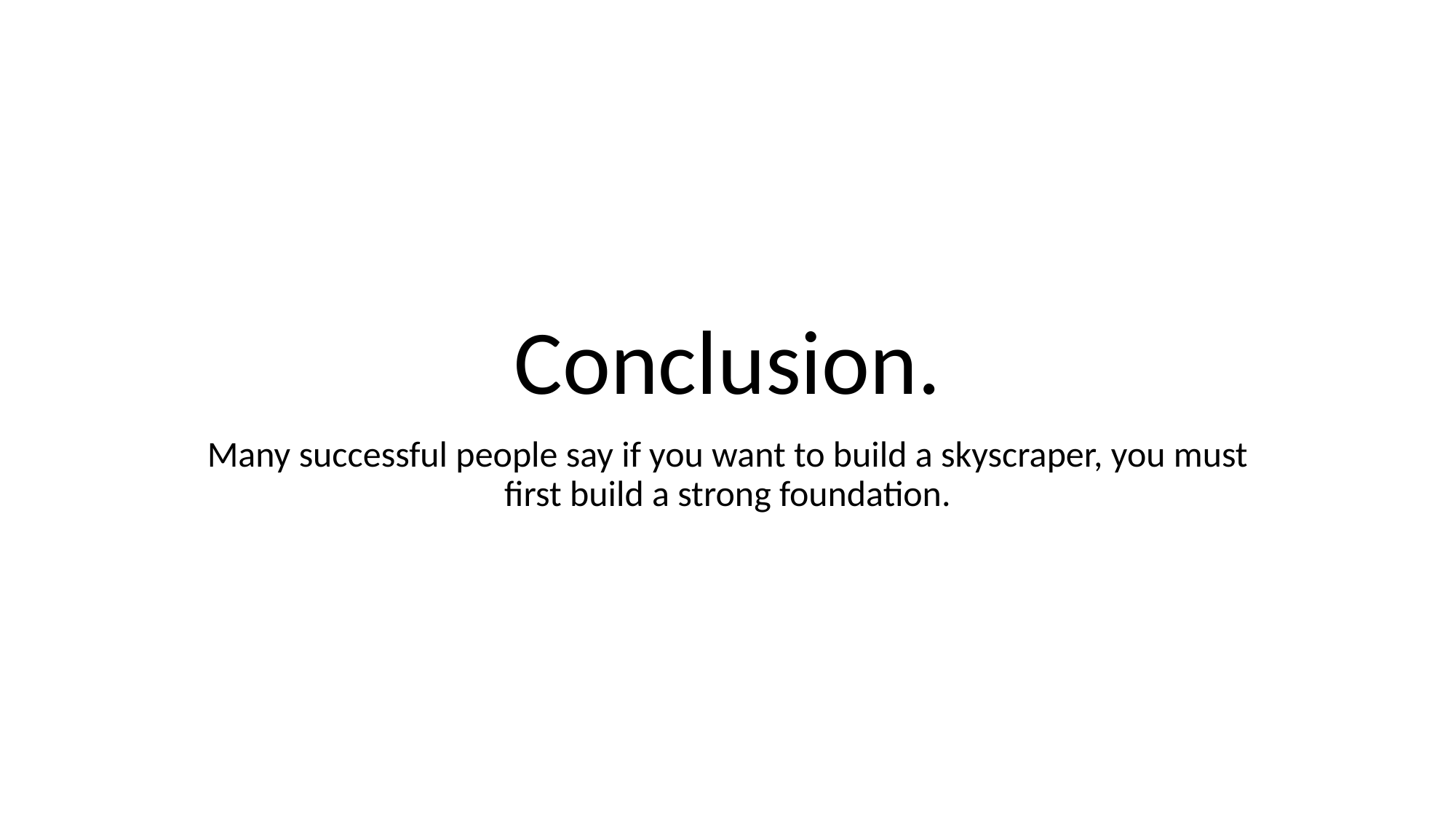

# Conclusion.
Many successful people say if you want to build a skyscraper, you must first build a strong foundation.